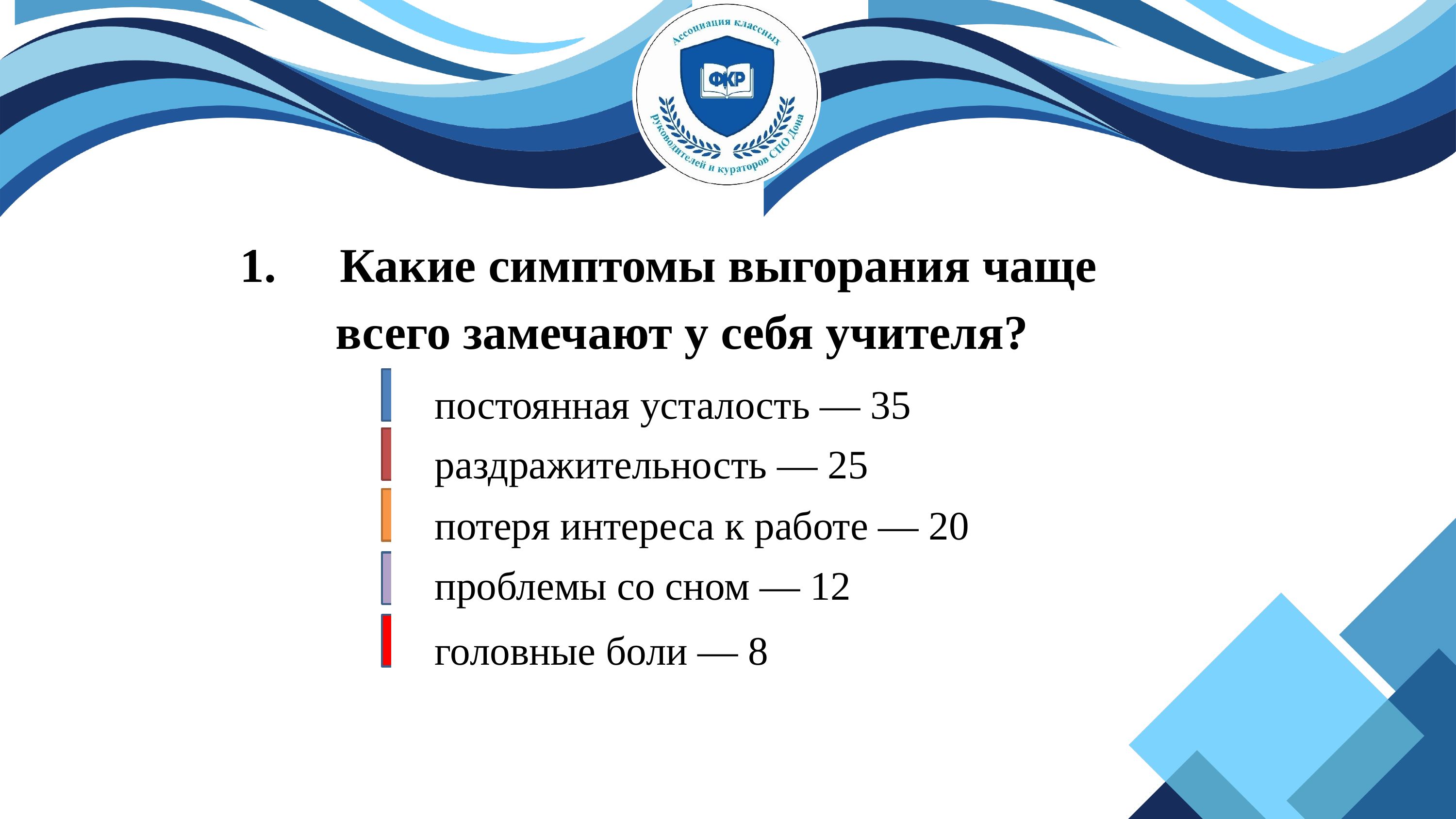

1.	Какие симптомы выгорания чаще всего замечают у себя учителя?
постоянная усталость — 35

раздражительность — 25

потеря интереса к работе — 20

проблемы со сном — 12

головные боли — 8